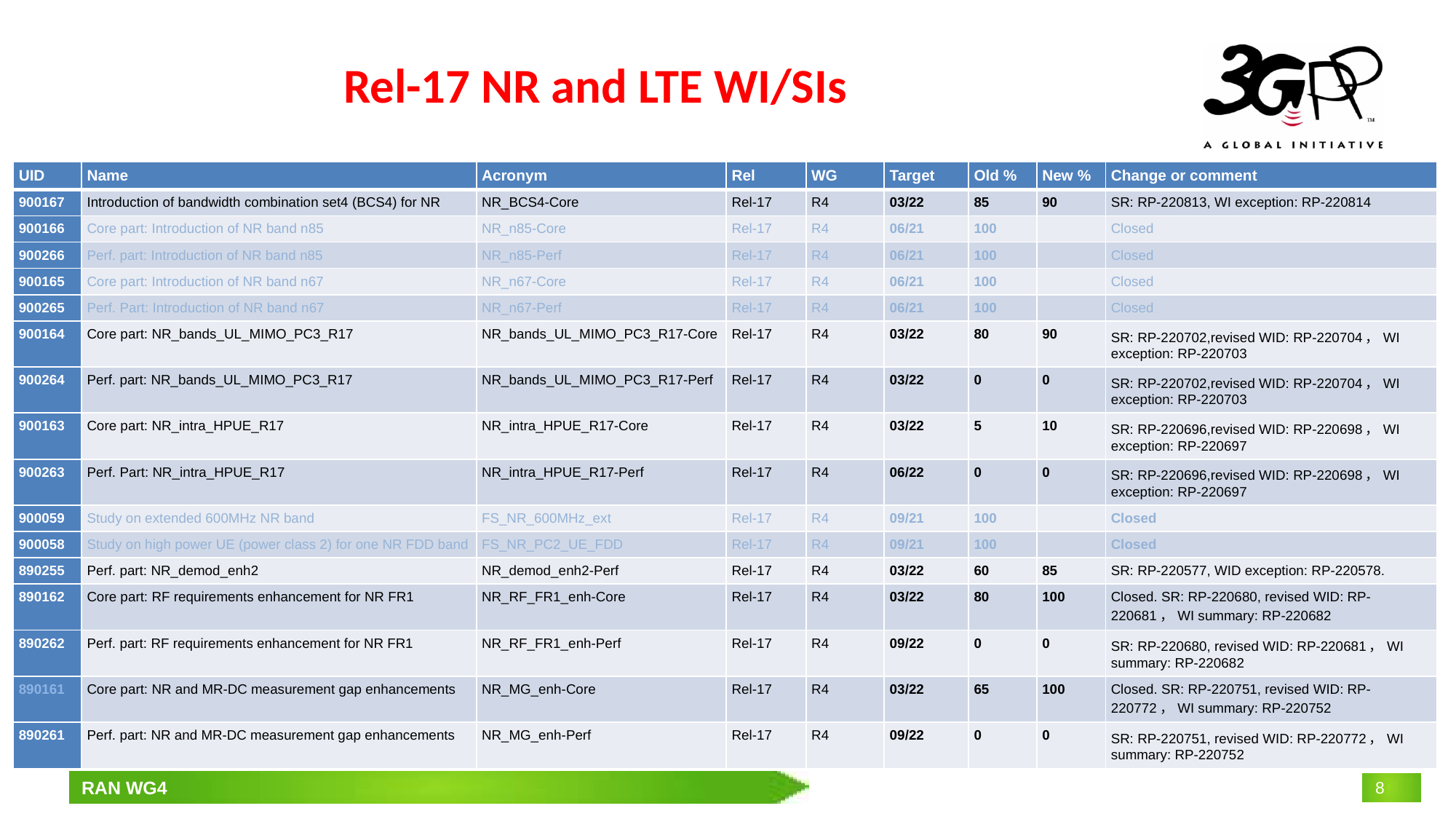

# Rel-17 NR and LTE WI/SIs
| UID | Name | Acronym | Rel | WG | Target | Old % | New % | Change or comment |
| --- | --- | --- | --- | --- | --- | --- | --- | --- |
| 900167 | Introduction of bandwidth combination set4 (BCS4) for NR | NR\_BCS4-Core | Rel-17 | R4 | 03/22 | 85 | 90 | SR: RP-220813, WI exception: RP-220814 |
| 900166 | Core part: Introduction of NR band n85 | NR\_n85-Core | Rel-17 | R4 | 06/21 | 100 |  | Closed |
| 900266 | Perf. part: Introduction of NR band n85 | NR\_n85-Perf | Rel-17 | R4 | 06/21 | 100 |  | Closed |
| 900165 | Core part: Introduction of NR band n67 | NR\_n67-Core | Rel-17 | R4 | 06/21 | 100 |  | Closed |
| 900265 | Perf. Part: Introduction of NR band n67 | NR\_n67-Perf | Rel-17 | R4 | 06/21 | 100 |  | Closed |
| 900164 | Core part: NR\_bands\_UL\_MIMO\_PC3\_R17 | NR\_bands\_UL\_MIMO\_PC3\_R17-Core | Rel-17 | R4 | 03/22 | 80 | 90 | SR: RP-220702,revised WID: RP-220704，WI exception: RP-220703 |
| 900264 | Perf. part: NR\_bands\_UL\_MIMO\_PC3\_R17 | NR\_bands\_UL\_MIMO\_PC3\_R17-Perf | Rel-17 | R4 | 03/22 | 0 | 0 | SR: RP-220702,revised WID: RP-220704，WI exception: RP-220703 |
| 900163 | Core part: NR\_intra\_HPUE\_R17 | NR\_intra\_HPUE\_R17-Core | Rel-17 | R4 | 03/22 | 5 | 10 | SR: RP-220696,revised WID: RP-220698，WI exception: RP-220697 |
| 900263 | Perf. Part: NR\_intra\_HPUE\_R17 | NR\_intra\_HPUE\_R17-Perf | Rel-17 | R4 | 06/22 | 0 | 0 | SR: RP-220696,revised WID: RP-220698，WI exception: RP-220697 |
| 900059 | Study on extended 600MHz NR band | FS\_NR\_600MHz\_ext | Rel-17 | R4 | 09/21 | 100 |  | Closed |
| 900058 | Study on high power UE (power class 2) for one NR FDD band | FS\_NR\_PC2\_UE\_FDD | Rel-17 | R4 | 09/21 | 100 |  | Closed |
| 890255 | Perf. part: NR\_demod\_enh2 | NR\_demod\_enh2-Perf | Rel-17 | R4 | 03/22 | 60 | 85 | SR: RP-220577, WID exception: RP-220578. |
| 890162 | Core part: RF requirements enhancement for NR FR1 | NR\_RF\_FR1\_enh-Core | Rel-17 | R4 | 03/22 | 80 | 100 | Closed. SR: RP-220680, revised WID: RP-220681，WI summary: RP-220682 |
| 890262 | Perf. part: RF requirements enhancement for NR FR1 | NR\_RF\_FR1\_enh-Perf | Rel-17 | R4 | 09/22 | 0 | 0 | SR: RP-220680, revised WID: RP-220681，WI summary: RP-220682 |
| 890161 | Core part: NR and MR-DC measurement gap enhancements | NR\_MG\_enh-Core | Rel-17 | R4 | 03/22 | 65 | 100 | Closed. SR: RP-220751, revised WID: RP-220772，WI summary: RP-220752 |
| 890261 | Perf. part: NR and MR-DC measurement gap enhancements | NR\_MG\_enh-Perf | Rel-17 | R4 | 09/22 | 0 | 0 | SR: RP-220751, revised WID: RP-220772，WI summary: RP-220752 |